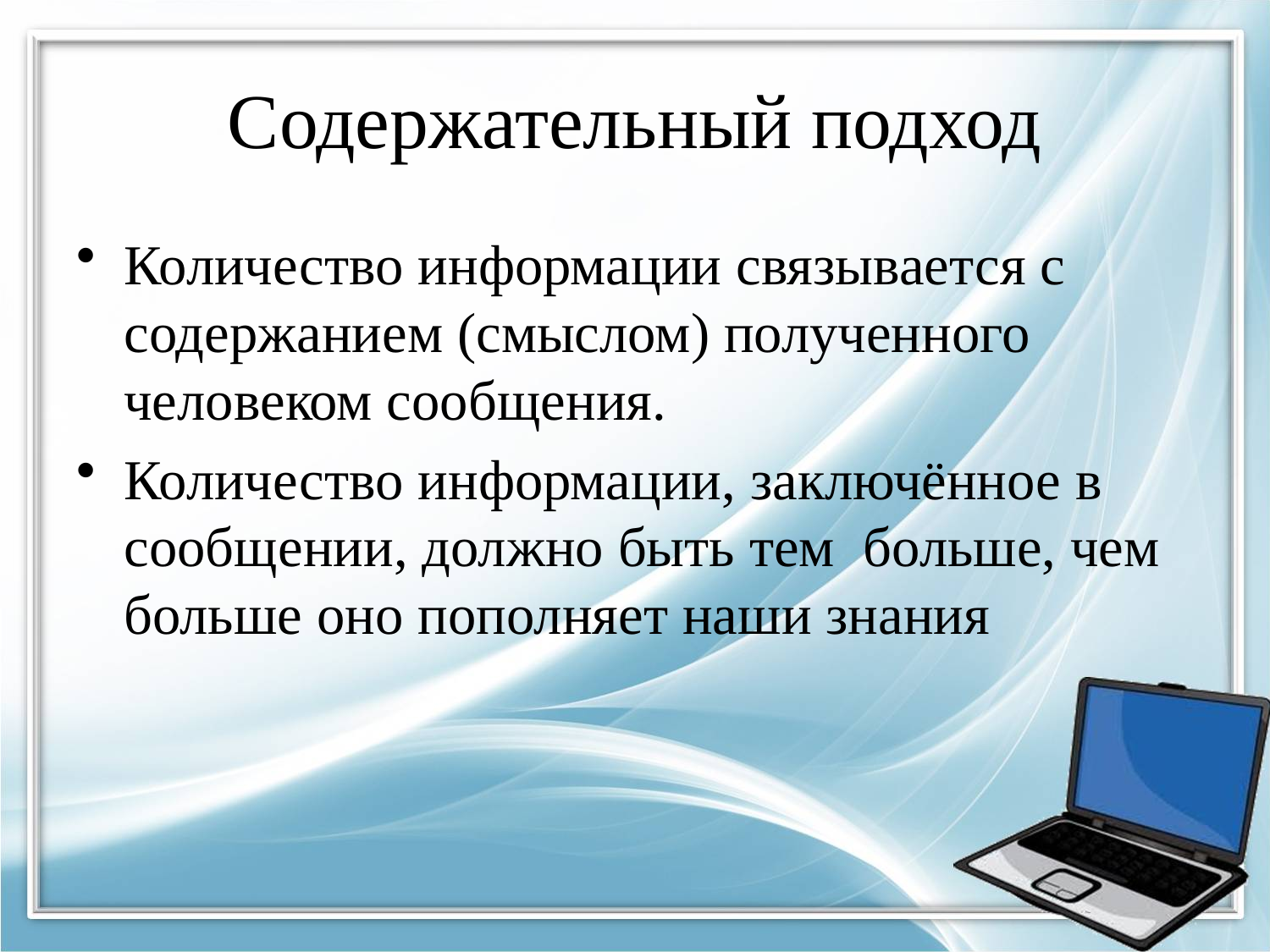

# Содержательный подход
Количество информации связывается с содержанием (смыслом) полученного человеком сообщения.
Количество информации, заключённое в сообщении, должно быть тем  больше, чем больше оно пополняет наши знания